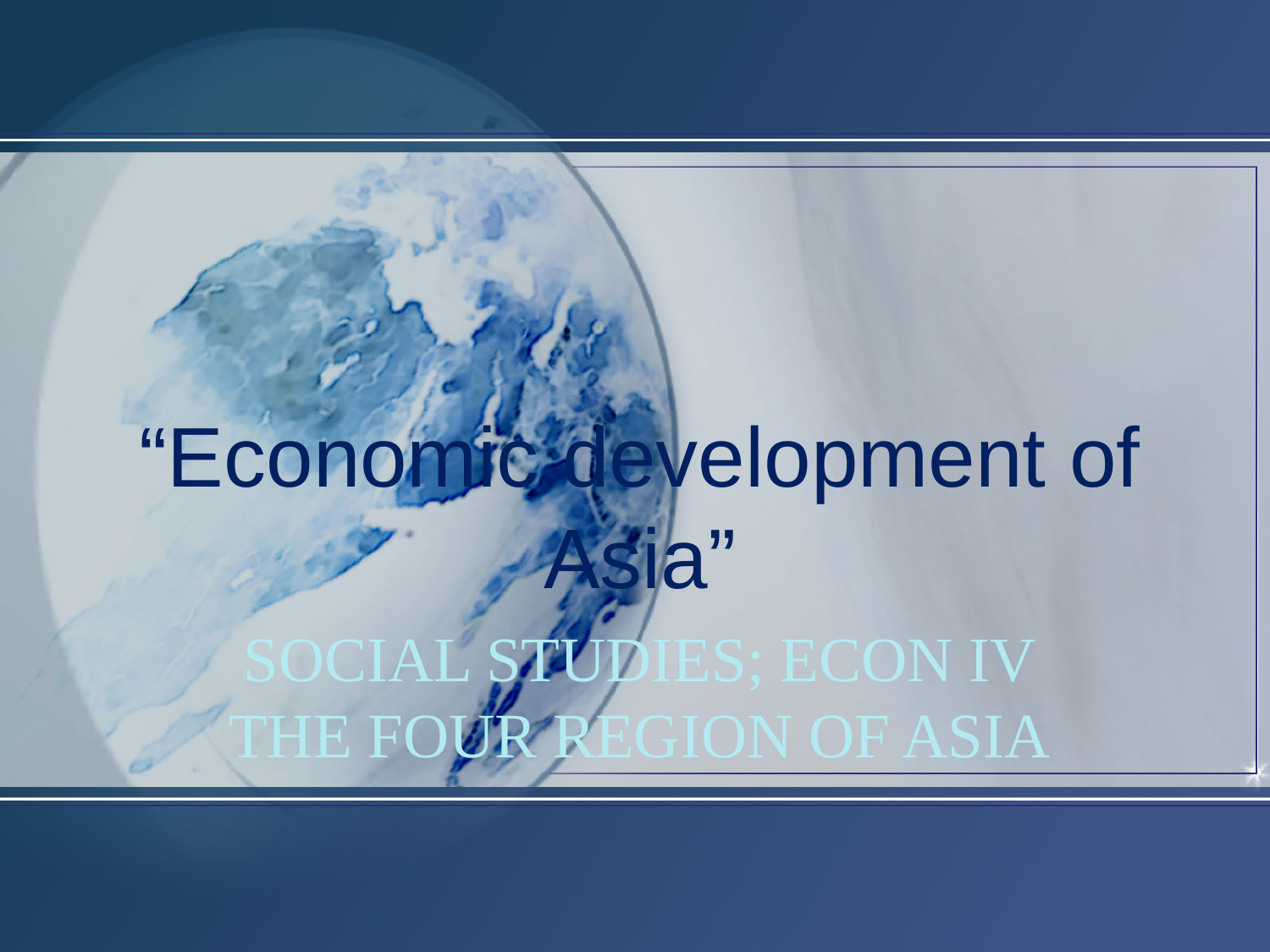

“Economic development of Asia”
# Social Studies; Econ IV the four region of asia